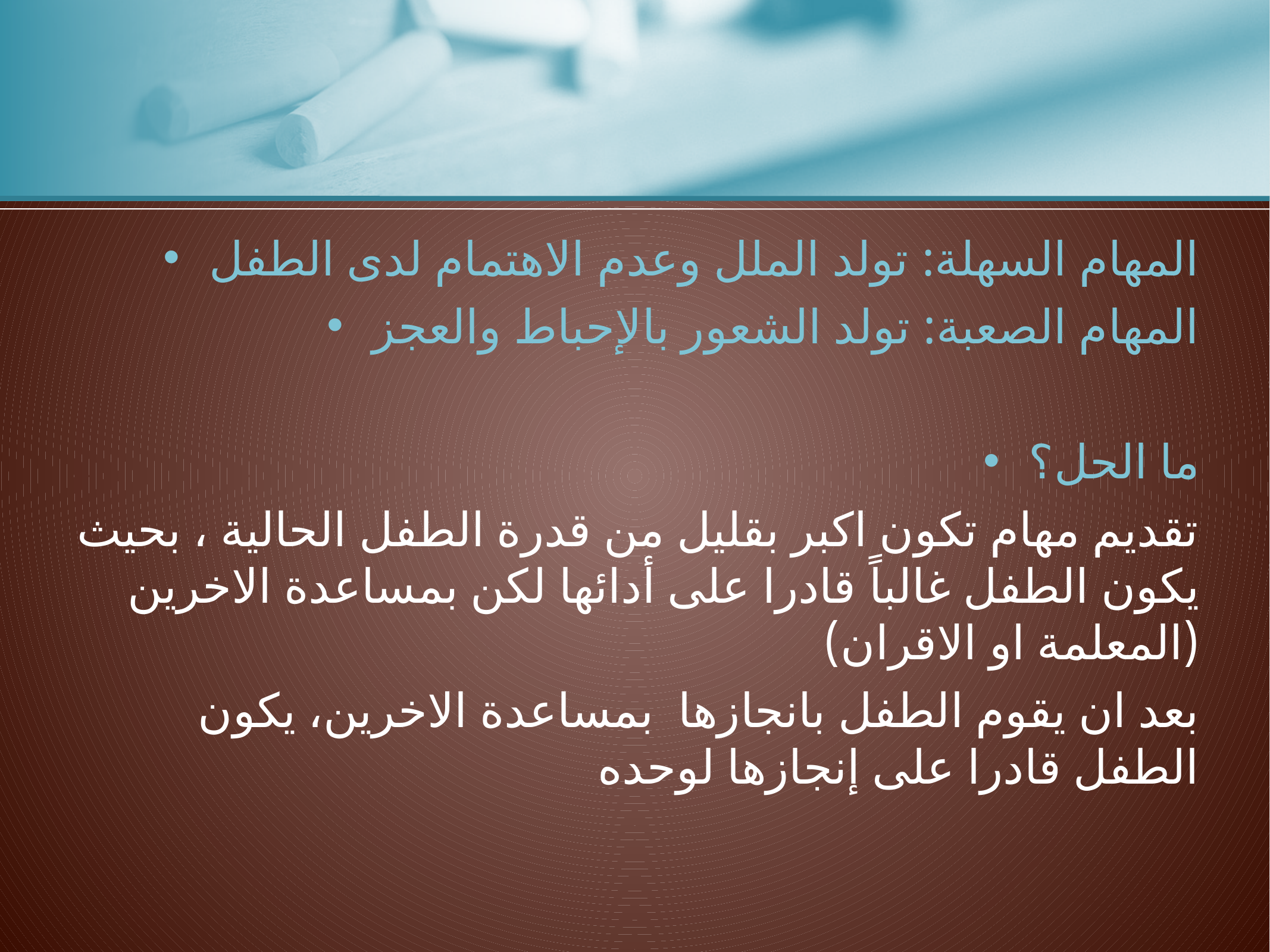

#
المهام السهلة: تولد الملل وعدم الاهتمام لدى الطفل
المهام الصعبة: تولد الشعور بالإحباط والعجز

ما الحل؟
تقديم مهام تكون اكبر بقليل من قدرة الطفل الحالية ، بحيث يكون الطفل غالباً قادرا على أدائها لكن بمساعدة الاخرين (المعلمة او الاقران)
بعد ان يقوم الطفل بانجازها  بمساعدة الاخرين، يكون الطفل قادرا على إنجازها لوحده